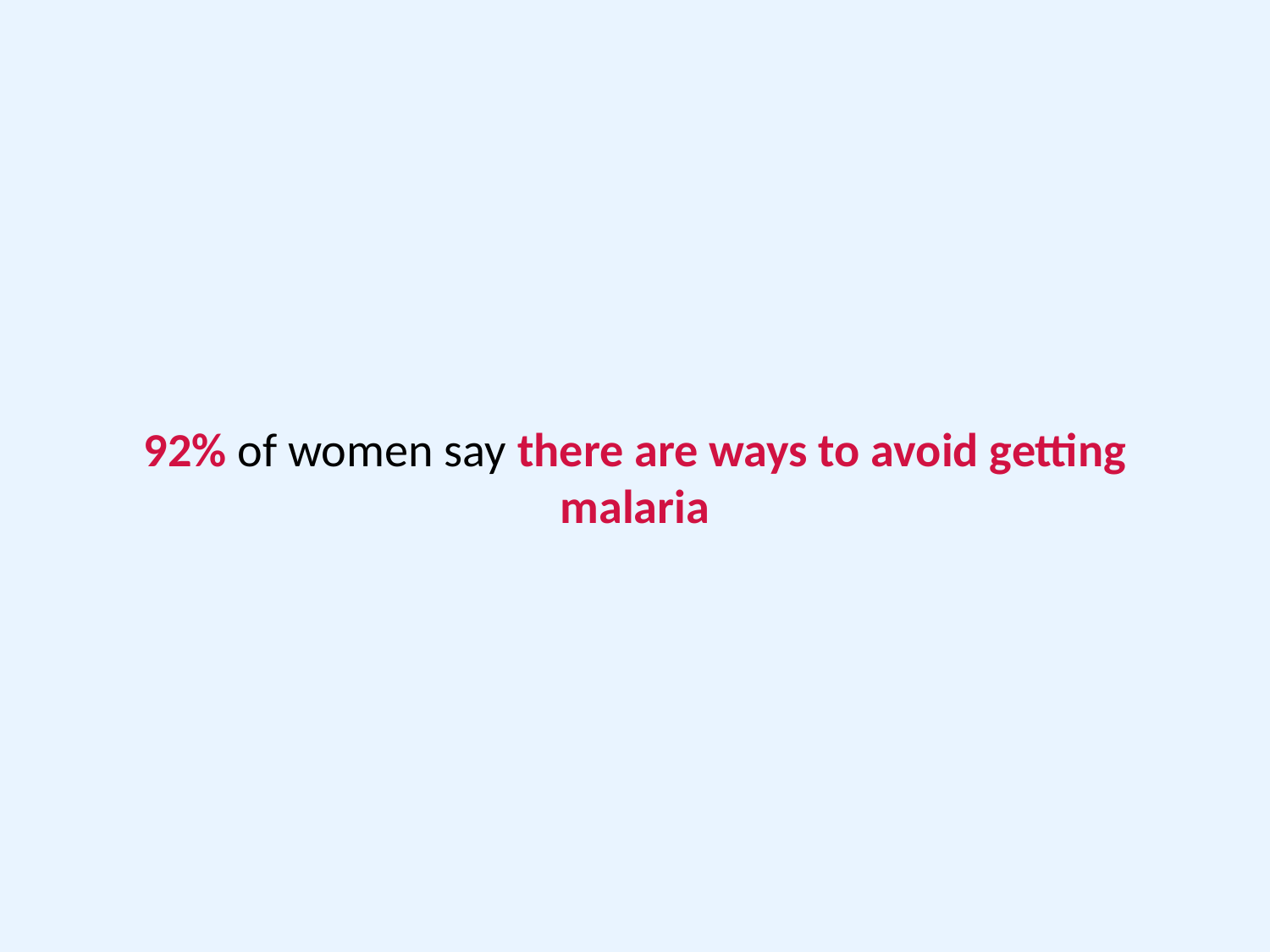

92% of women say there are ways to avoid getting malaria